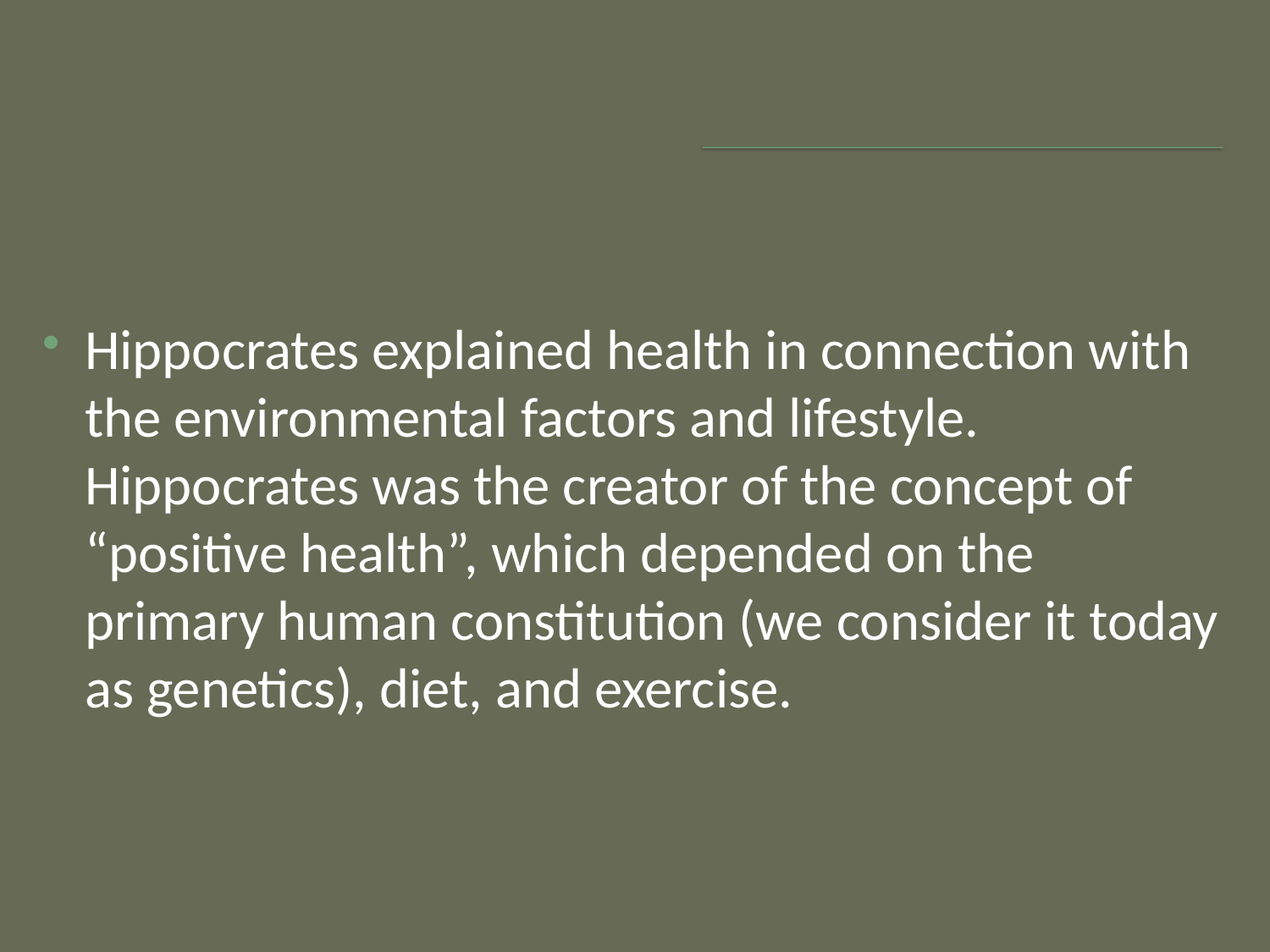

#

Hippocrates explained health in connection with the environmental factors and lifestyle. Hippocrates was the creator of the concept of “positive health”, which depended on the primary human constitution (we consider it today as genetics), diet, and exercise.